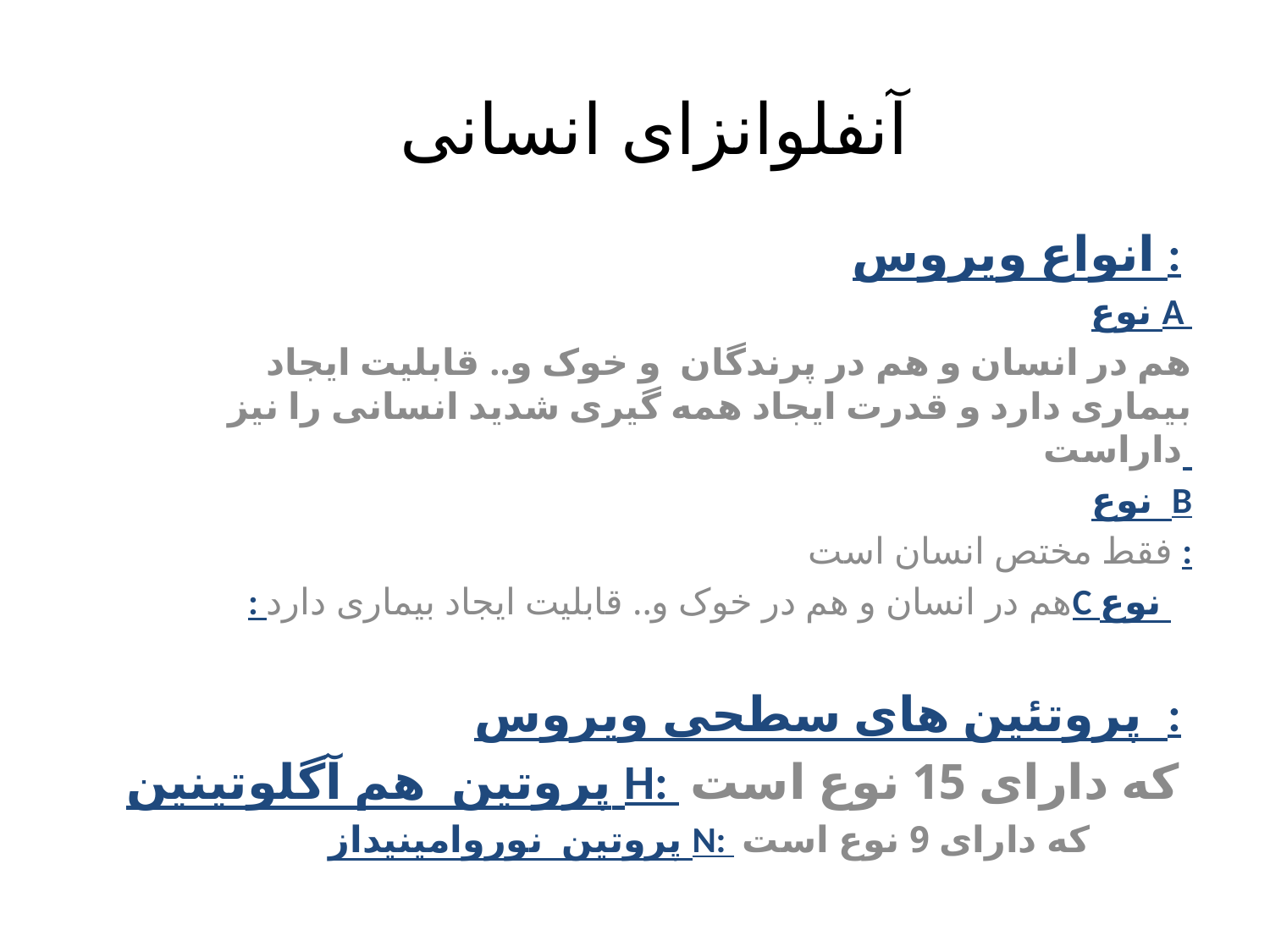

# آنفلوانزای انسانی
انواع ویروس :
نوع A
هم در انسان و هم در پرندگان  و خوک و.. قابلیت ایجاد بیماری دارد و قدرت ایجاد همه گیری شدید انسانی را نیز داراست
نوع  B
فقط مختص انسان است :
: هم در انسان و هم در خوک و.. قابلیت ایجاد بیماری داردC نوع

پروتئین های سطحی ویروس  :
پروتین  هم آگلوتینین H:  که دارای 15 نوع است
پروتین  نوروامینیداز N:  که دارای 9 نوع است